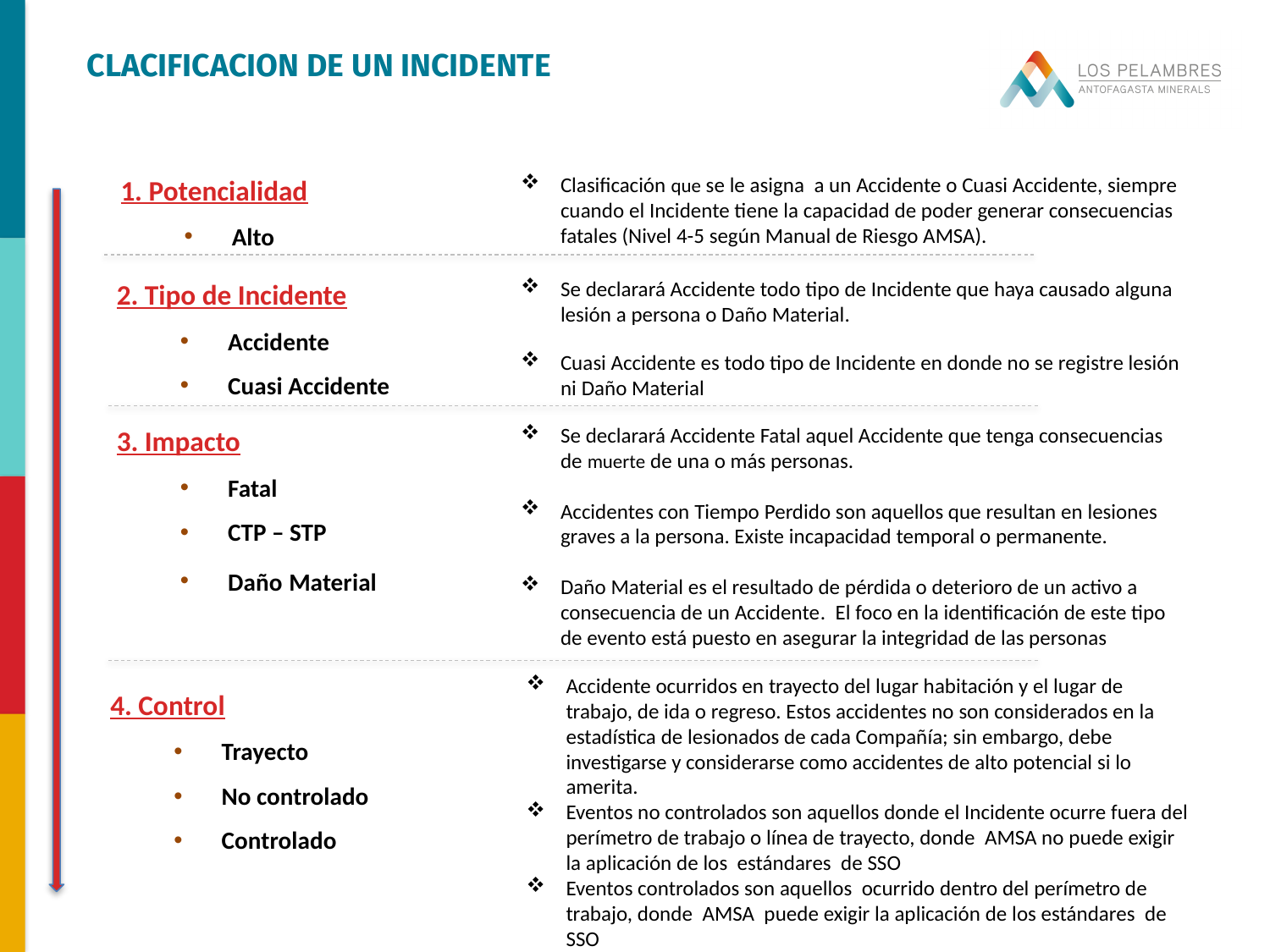

CLACIFICACION DE UN INCIDENTE
Clasificación que se le asigna  a un Accidente o Cuasi Accidente, siempre cuando el Incidente tiene la capacidad de poder generar consecuencias fatales (Nivel 4-5 según Manual de Riesgo AMSA).
1. Potencialidad
Alto

Se declarará Accidente todo tipo de Incidente que haya causado alguna lesión a persona o Daño Material.

Cuasi Accidente es todo tipo de Incidente en donde no se registre lesión ni Daño Material
2. Tipo de Incidente
Accidente
Cuasi Accidente
Se declarará Accidente Fatal aquel Accidente que tenga consecuencias de muerte de una o más personas.

Accidentes con Tiempo Perdido son aquellos que resultan en lesiones graves a la persona. Existe incapacidad temporal o permanente.

Daño Material es el resultado de pérdida o deterioro de un activo a consecuencia de un Accidente.  El foco en la identificación de este tipo de evento está puesto en asegurar la integridad de las personas
3. Impacto
Fatal
CTP – STP
Daño Material
Accidente ocurridos en trayecto del lugar habitación y el lugar de trabajo, de ida o regreso. Estos accidentes no son considerados en la estadística de lesionados de cada Compañía; sin embargo, debe investigarse y considerarse como accidentes de alto potencial si lo amerita.
Eventos no controlados son aquellos donde el Incidente ocurre fuera del perímetro de trabajo o línea de trayecto, donde  AMSA no puede exigir la aplicación de los  estándares  de SSO
Eventos controlados son aquellos  ocurrido dentro del perímetro de trabajo, donde  AMSA  puede exigir la aplicación de los estándares  de SSO
4. Control
Trayecto
No controlado
Controlado